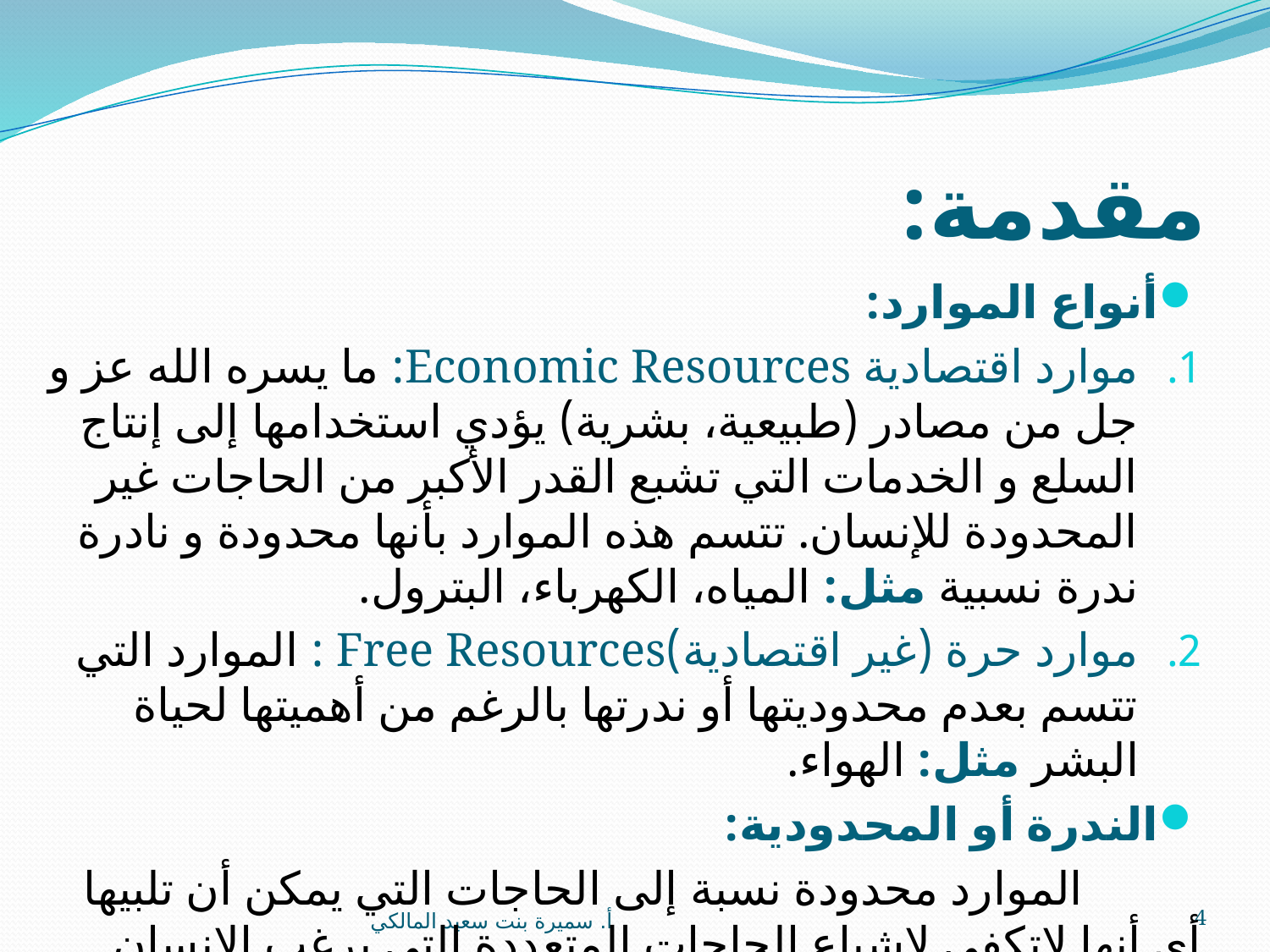

# مقدمة:
أنواع الموارد:
موارد اقتصادية Economic Resources: ما يسره الله عز و جل من مصادر (طبيعية، بشرية) يؤدي استخدامها إلى إنتاج السلع و الخدمات التي تشبع القدر الأكبر من الحاجات غير المحدودة للإنسان. تتسم هذه الموارد بأنها محدودة و نادرة ندرة نسبية مثل: المياه، الكهرباء، البترول.
موارد حرة (غير اقتصادية)Free Resources : الموارد التي تتسم بعدم محدوديتها أو ندرتها بالرغم من أهميتها لحياة البشر مثل: الهواء.
الندرة أو المحدودية:
          الموارد محدودة نسبة إلى الحاجات التي يمكن أن تلبيها أي أنها لاتكفي لإشباع الحاجات المتعددة التي يرغب الإنسان الحصول عليها من تلك الموارد.
أ. سميرة بنت سعيد المالكي
4